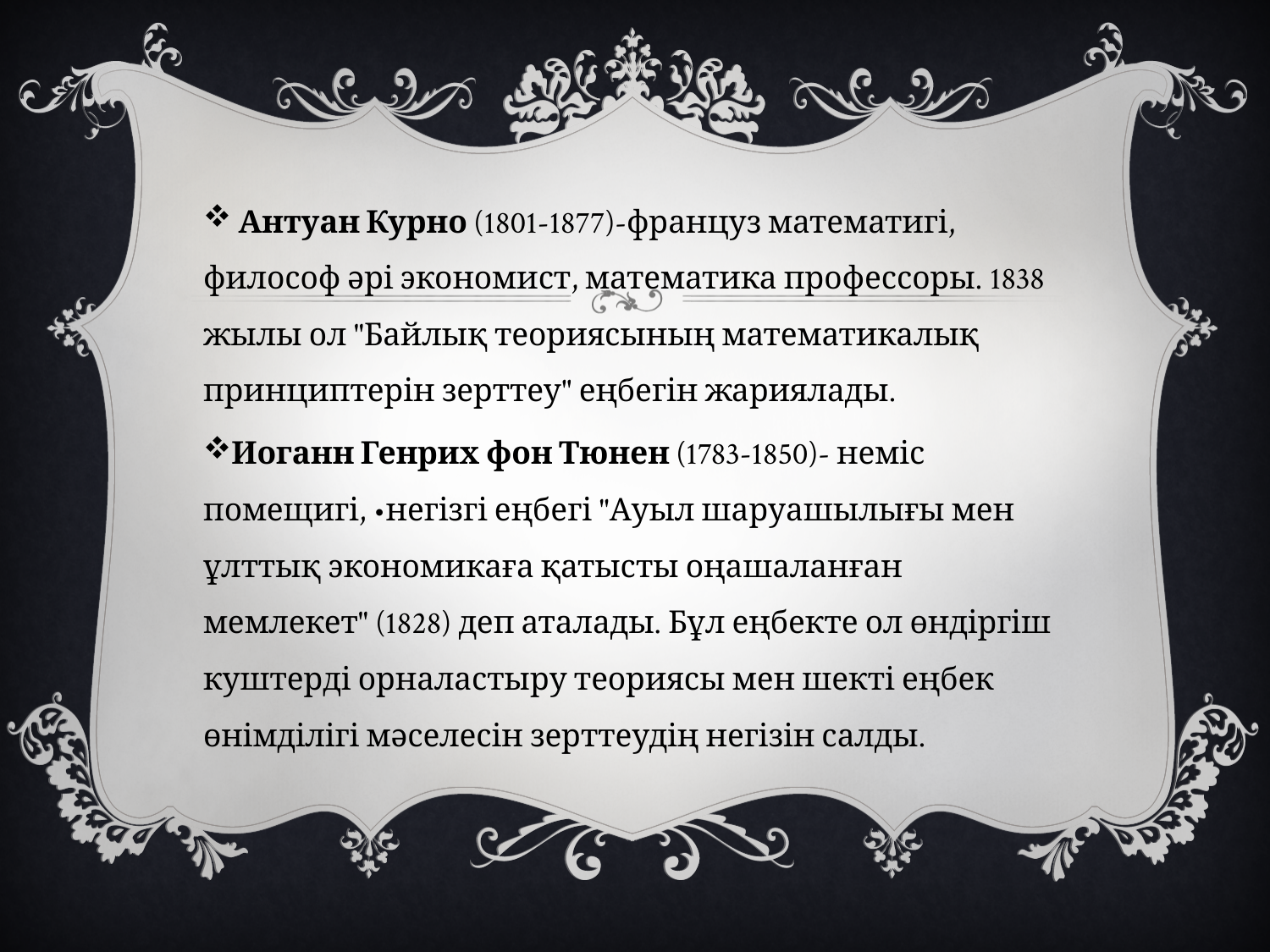

Антуан Курно (1801-1877)-француз математигі, философ әрі экономист, математика профессоры. 1838 жылы ол "Байлық теориясының математикалық принциптерін зерттеу" еңбегін жариялады.
Иоганн Генрих фон Тюнен (1783-1850)- неміс помещигі, •негізгі еңбегі "Ауыл шаруашылығы мен ұлттық экономикаға қатысты оңашаланған мемлекет" (1828) деп аталады. Бұл еңбекте ол өндіргіш куштерді орналастыру теориясы мен шекті еңбек өнімділігі мәселесін зерттеудің негізін салды.